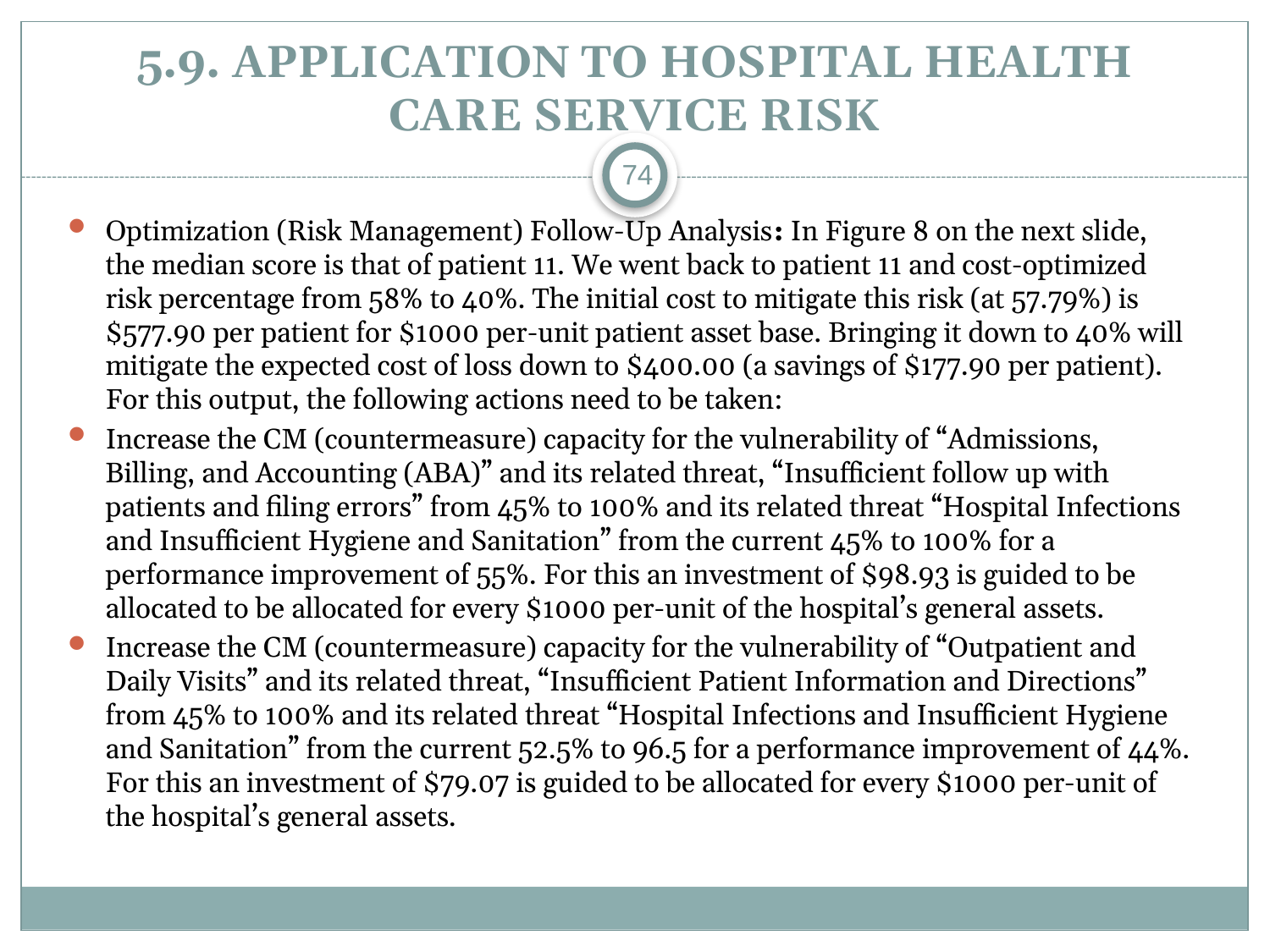

# 5.9. Application to Hospital Health Care Service Risk
74
Optimization (Risk Management) Follow-Up Analysis: In Figure 8 on the next slide, the median score is that of patient 11. We went back to patient 11 and cost-optimized risk percentage from 58% to 40%. The initial cost to mitigate this risk (at 57.79%) is $577.90 per patient for $1000 per-unit patient asset base. Bringing it down to 40% will mitigate the expected cost of loss down to $400.00 (a savings of $177.90 per patient). For this output, the following actions need to be taken:
Increase the CM (countermeasure) capacity for the vulnerability of “Admissions, Billing, and Accounting (ABA)” and its related threat, “Insufficient follow up with patients and filing errors” from 45% to 100% and its related threat “Hospital Infections and Insufficient Hygiene and Sanitation” from the current 45% to 100% for a performance improvement of 55%. For this an investment of $98.93 is guided to be allocated to be allocated for every $1000 per-unit of the hospital’s general assets.
Increase the CM (countermeasure) capacity for the vulnerability of “Outpatient and Daily Visits” and its related threat, “Insufficient Patient Information and Directions” from 45% to 100% and its related threat “Hospital Infections and Insufficient Hygiene and Sanitation” from the current 52.5% to 96.5 for a performance improvement of 44%. For this an investment of $79.07 is guided to be allocated for every $1000 per-unit of the hospital’s general assets.